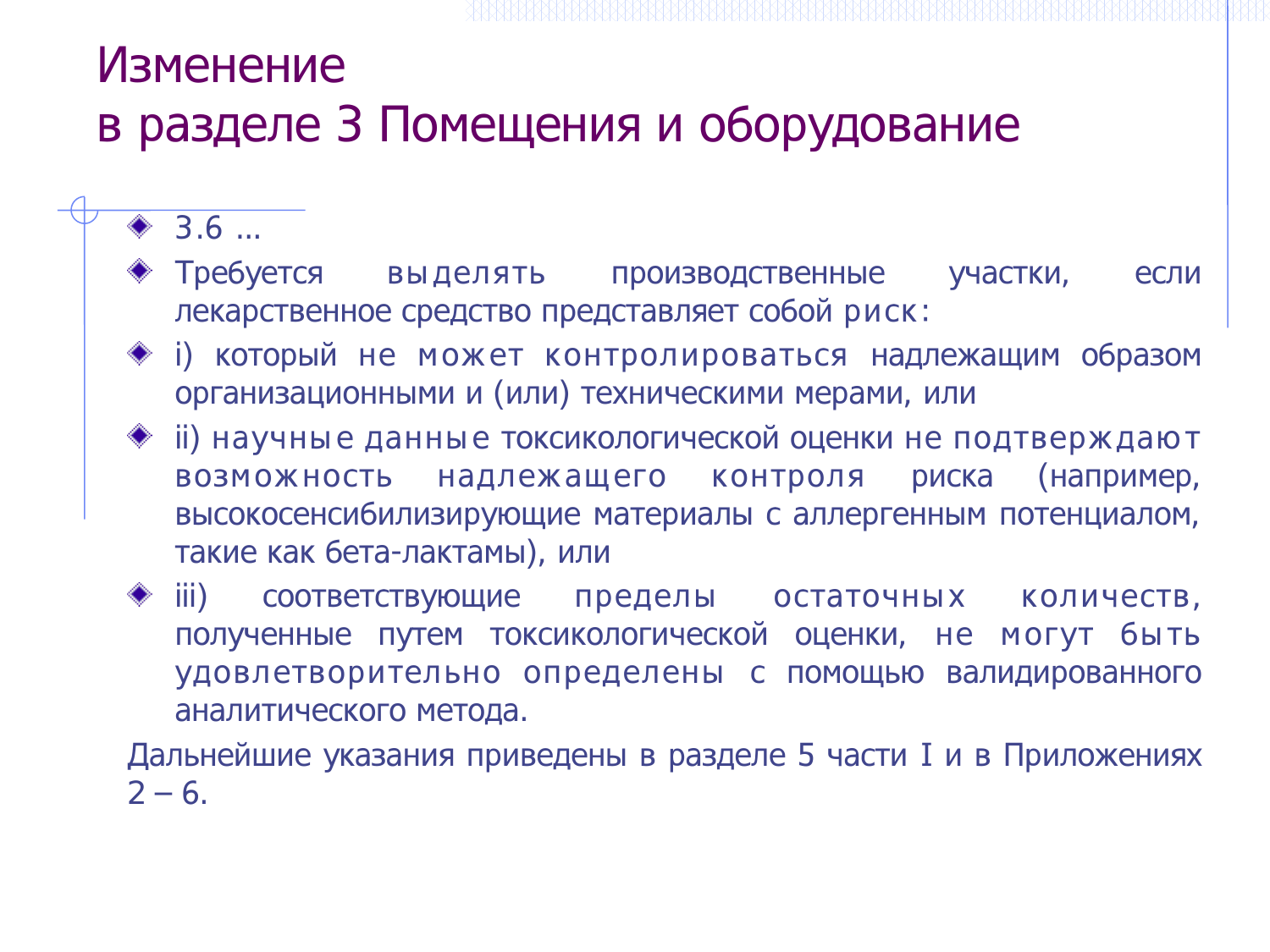

Изменение
в разделе 3 Помещения и оборудование
3.6 …
Требуется выделять производственные участки, если лекарственное средство представляет собой риск:
i) который не может контролироваться надлежащим образом организационными и (или) техническими мерами, или
ii) научные данные токсикологической оценки не подтверждают возможность надлежащего контроля риска (например, высокосенсибилизирующие материалы с аллергенным потенциалом, такие как бета-лактамы), или
iii) соответствующие пределы остаточных количеств, полученные путем токсикологической оценки, не могут быть удовлетворительно определены с помощью валидированного аналитического метода.
Дальнейшие указания приведены в разделе 5 части I и в Приложениях 2 – 6.